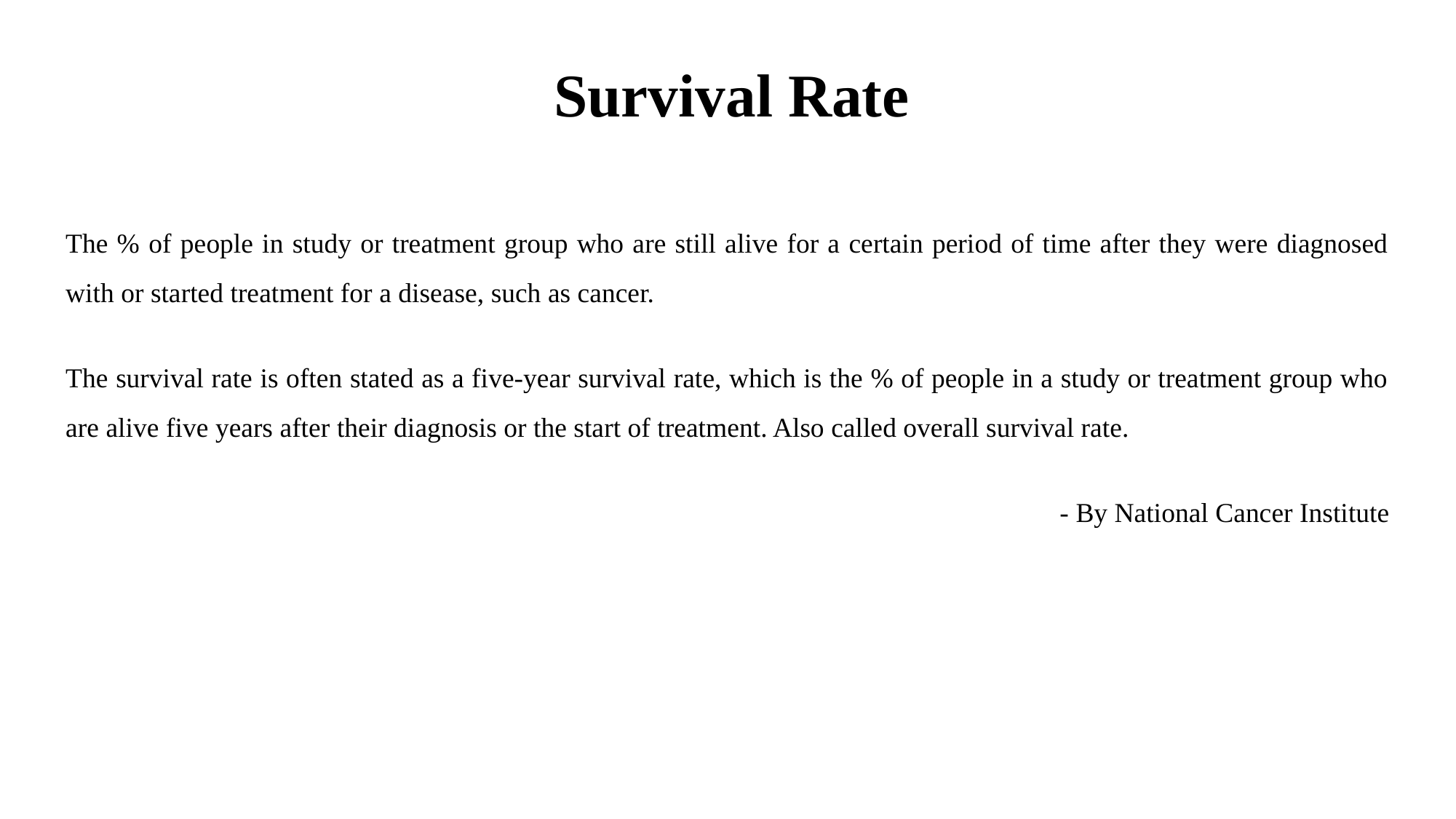

# Survival Rate
The % of people in study or treatment group who are still alive for a certain period of time after they were diagnosed with or started treatment for a disease, such as cancer.
The survival rate is often stated as a five-year survival rate, which is the % of people in a study or treatment group who are alive five years after their diagnosis or the start of treatment. Also called overall survival rate.
- By National Cancer Institute